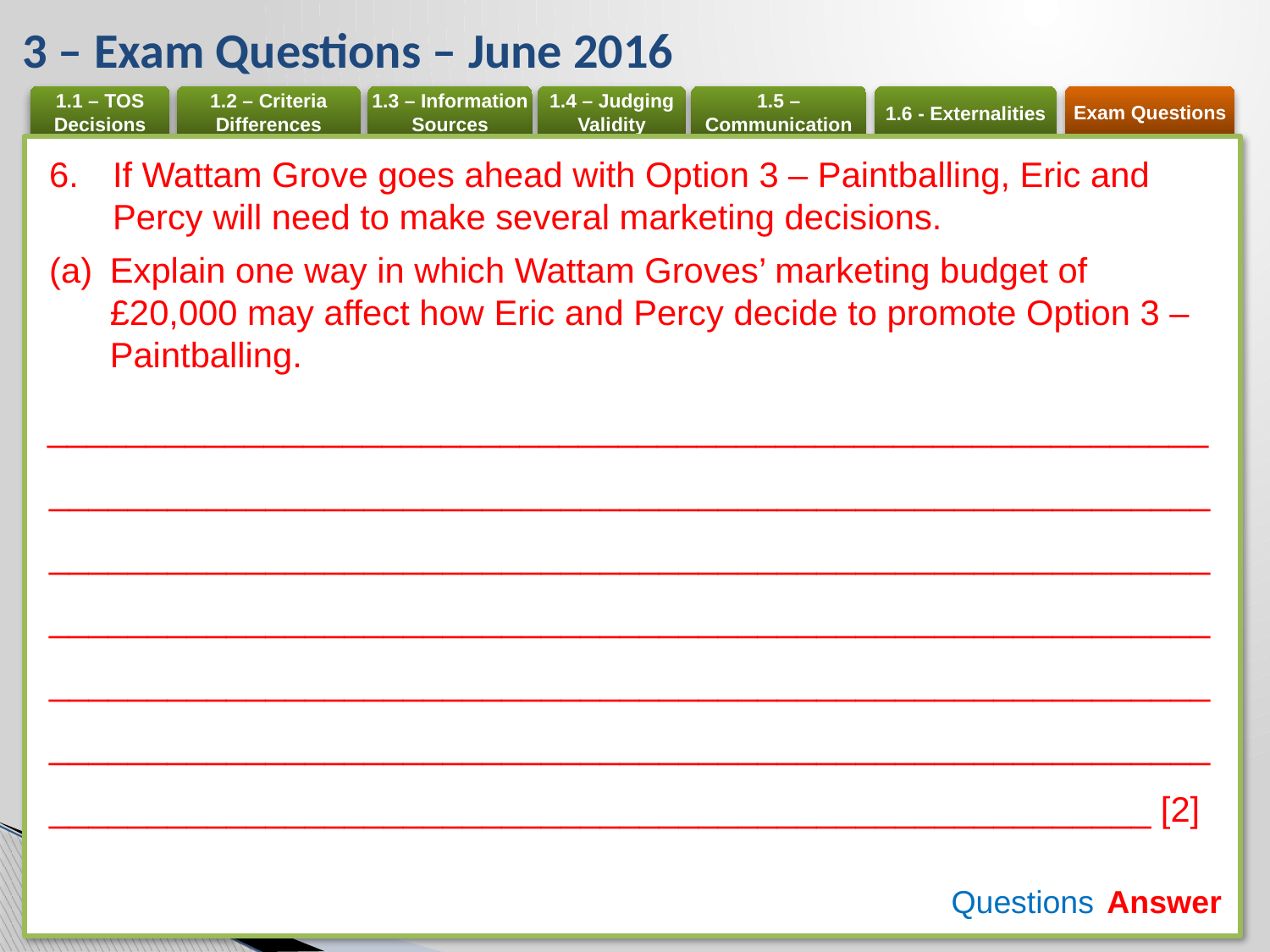

# 3 – Exam Questions – June 2016
If Wattam Grove goes ahead with Option 3 – Paintballing, Eric and Percy will need to make several marketing decisions.
(a) 	Explain one way in which Wattam Groves’ marketing budget of £20,000 may affect how Eric and Percy decide to promote Option 3 – Paintballing.
__________________________________________________________________________________________________________________________________________________________________________________________________________________________________________________________________________________________________________________________________________________________________________________________________________________________ [2]
Questions
Answer